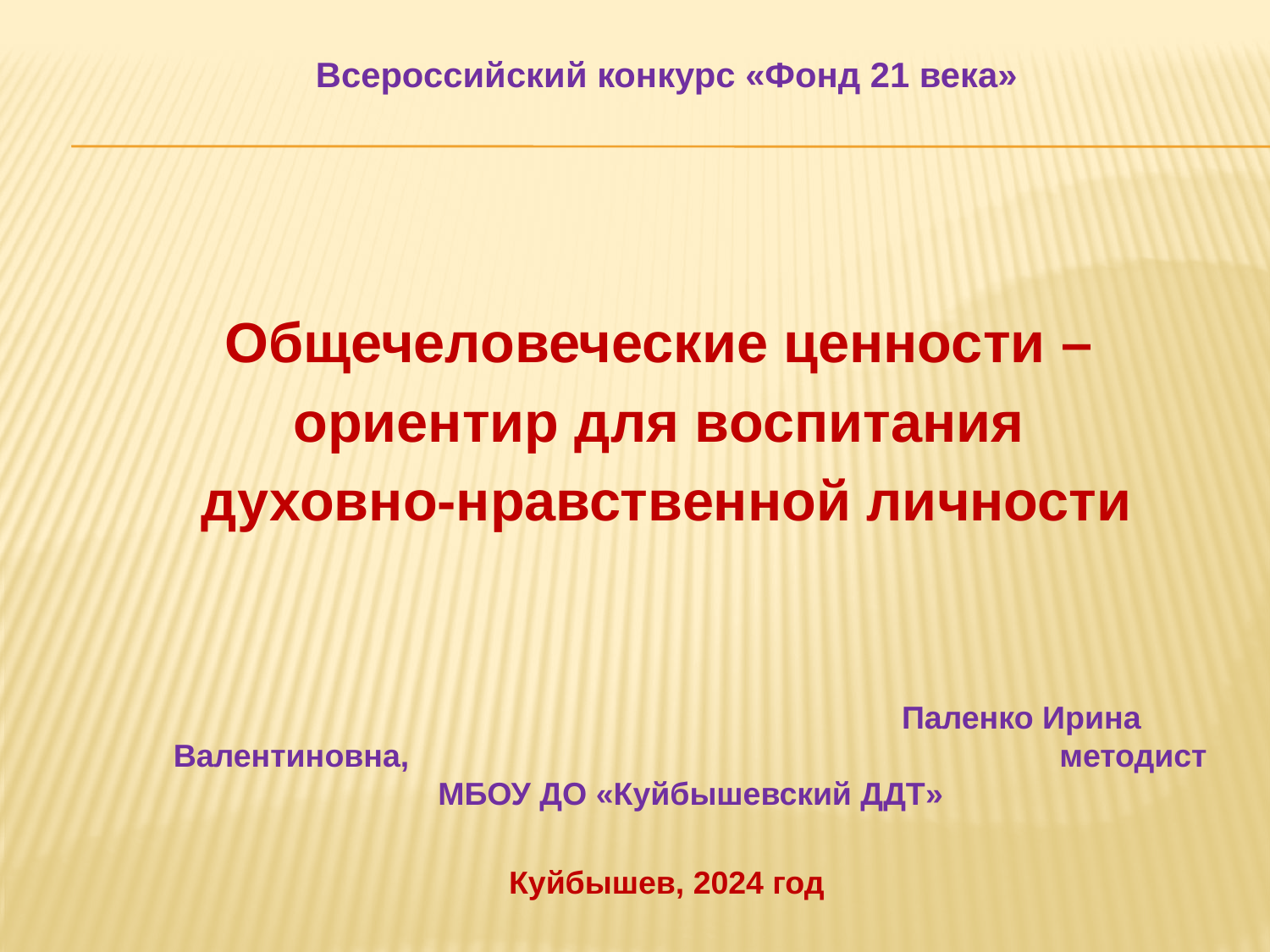

Всероссийский конкурс «Фонд 21 века»

Общечеловеческие ценности –
ориентир для воспитания
духовно-нравственной личности

						   Паленко Ирина Валентиновна,   				              методист МБОУ ДО «Куйбышевский ДДТ»

Куйбышев, 2024 год

#